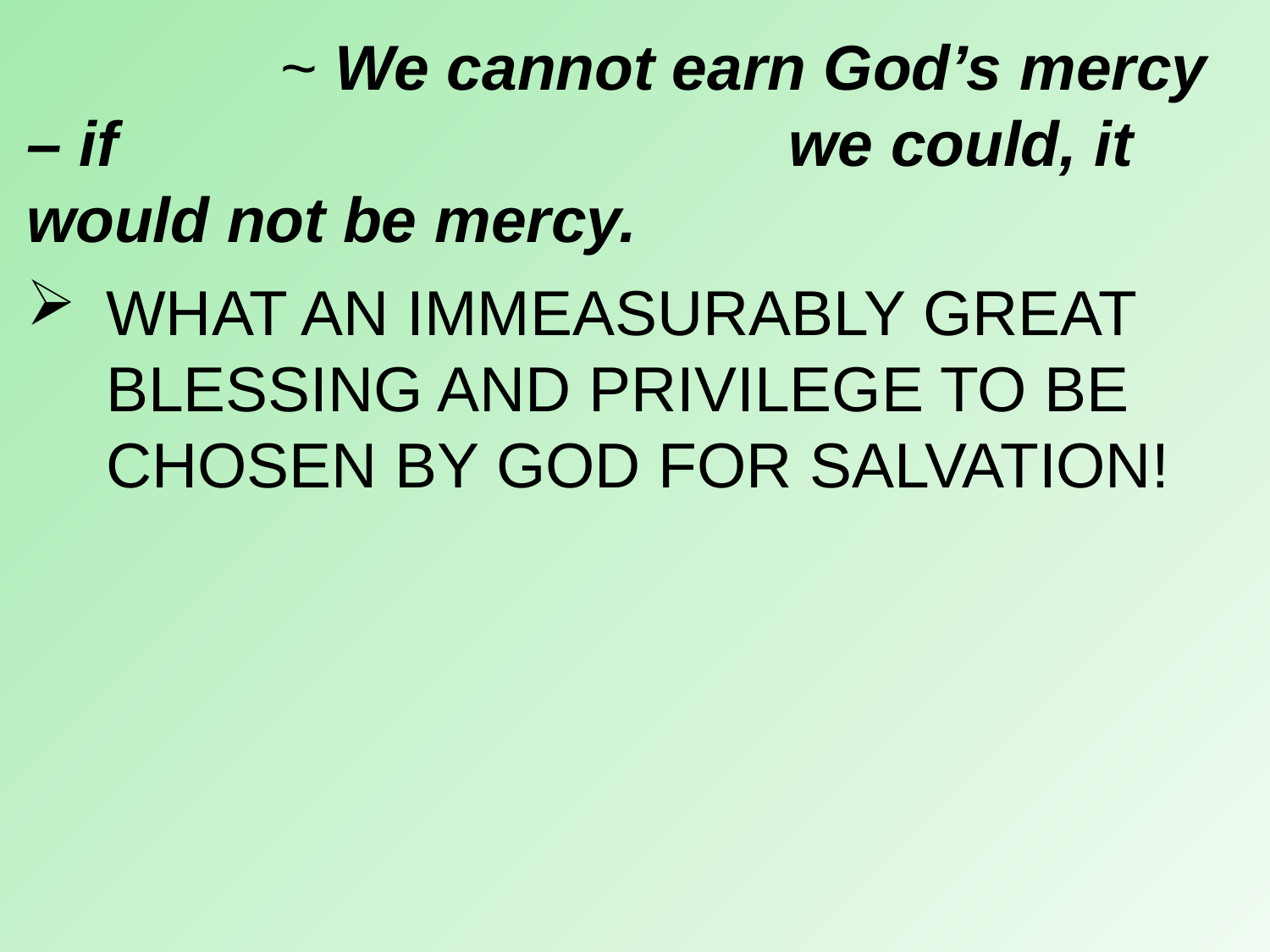

~ We cannot earn God’s mercy – if 						we could, it would not be mercy.
WHAT AN IMMEASURABLY GREAT BLESSING AND PRIVILEGE TO BE CHOSEN BY GOD FOR SALVATION!